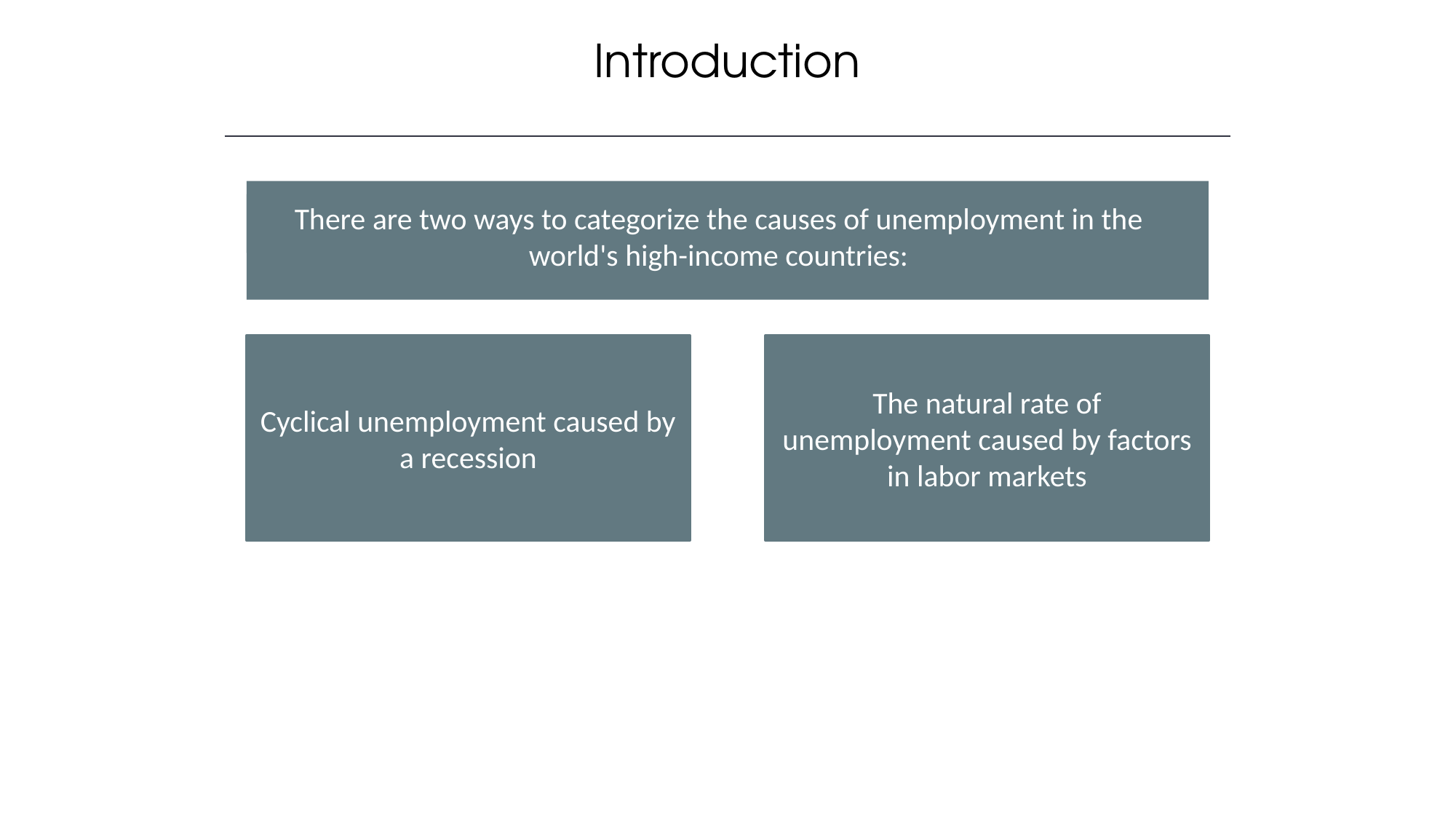

Introduction
HAWKES LEARNING

There are two ways to categorize the causes of unemployment in the world's high-income countries:
Cyclical unemployment caused by a recession
The natural rate of unemployment caused by factors in labor markets
The CPI is subject to two types of bias: substitution bias and quality/new goods bias.
Both substitution bias and quality/new goods bias tend to overstate the negative impact of inflation on consumers.